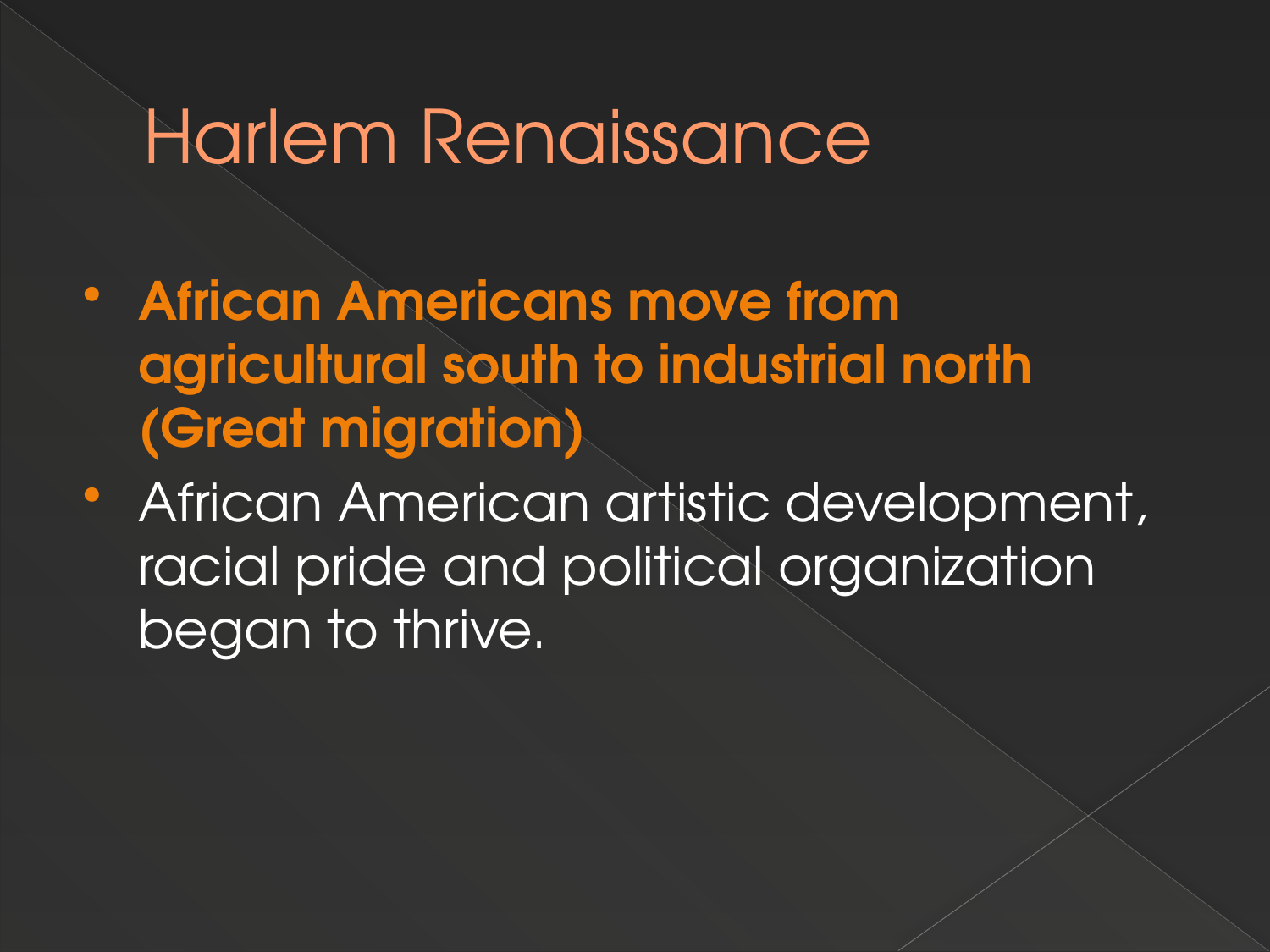

# Harlem Renaissance
African Americans move from agricultural south to industrial north (Great migration)
African American artistic development, racial pride and political organization began to thrive.